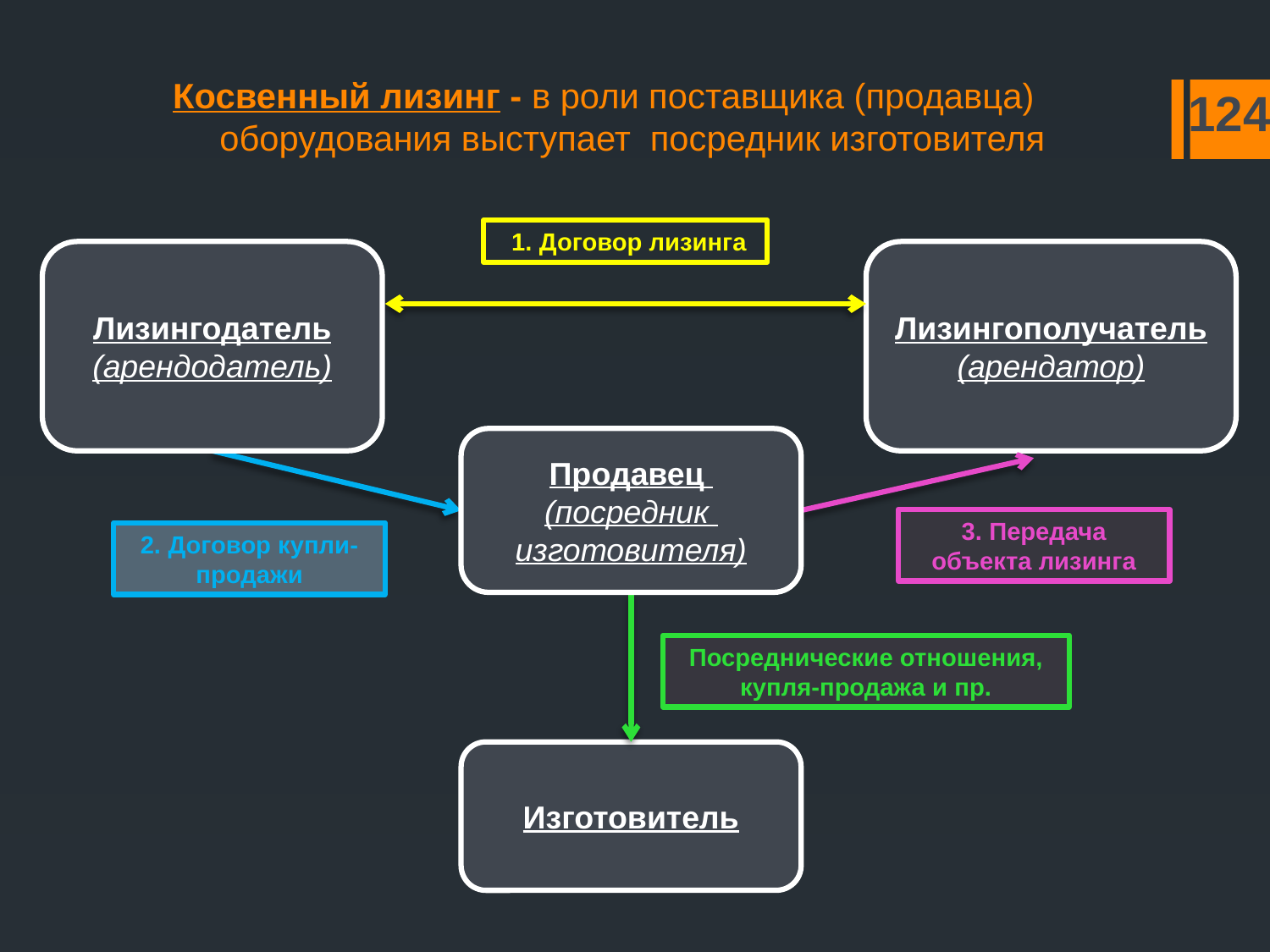

# Косвенный лизинг - в роли поставщика (продавца) оборудования выступает  посредник изготовителя
124
 1. Договор лизинга
Лизингодатель
(арендодатель)
Лизингополучатель
(арендатор)
Продавец
(посредник
изготовителя)
3. Передача объекта лизинга
2. Договор купли-продажи
Посреднические отношения, купля-продажа и пр.
Изготовитель